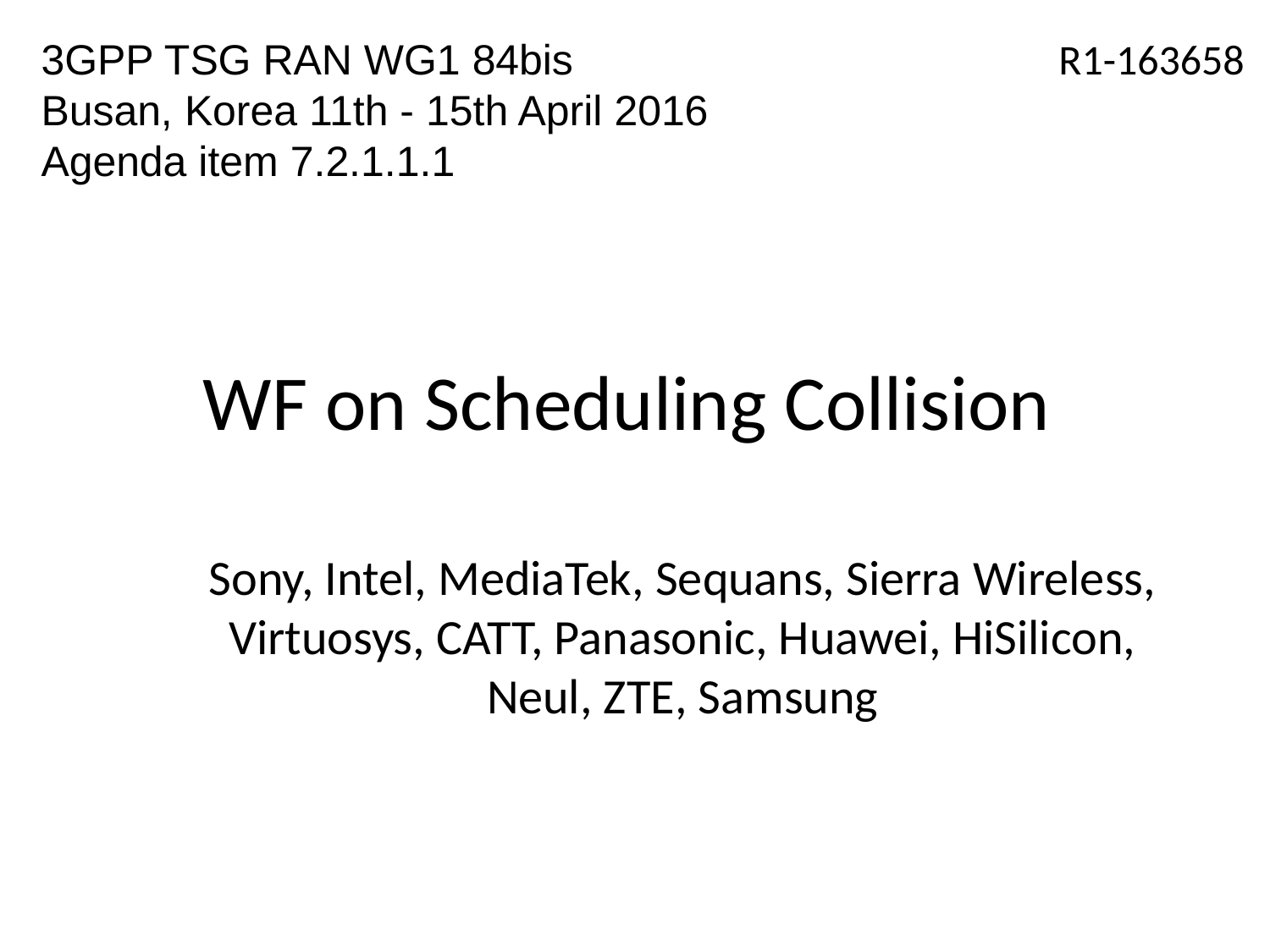

3GPP TSG RAN WG1 84bis
Busan, Korea 11th - 15th April 2016
Agenda item 7.2.1.1.1
R1-163658
# WF on Scheduling Collision
Sony, Intel, MediaTek, Sequans, Sierra Wireless, Virtuosys, CATT, Panasonic, Huawei, HiSilicon, Neul, ZTE, Samsung